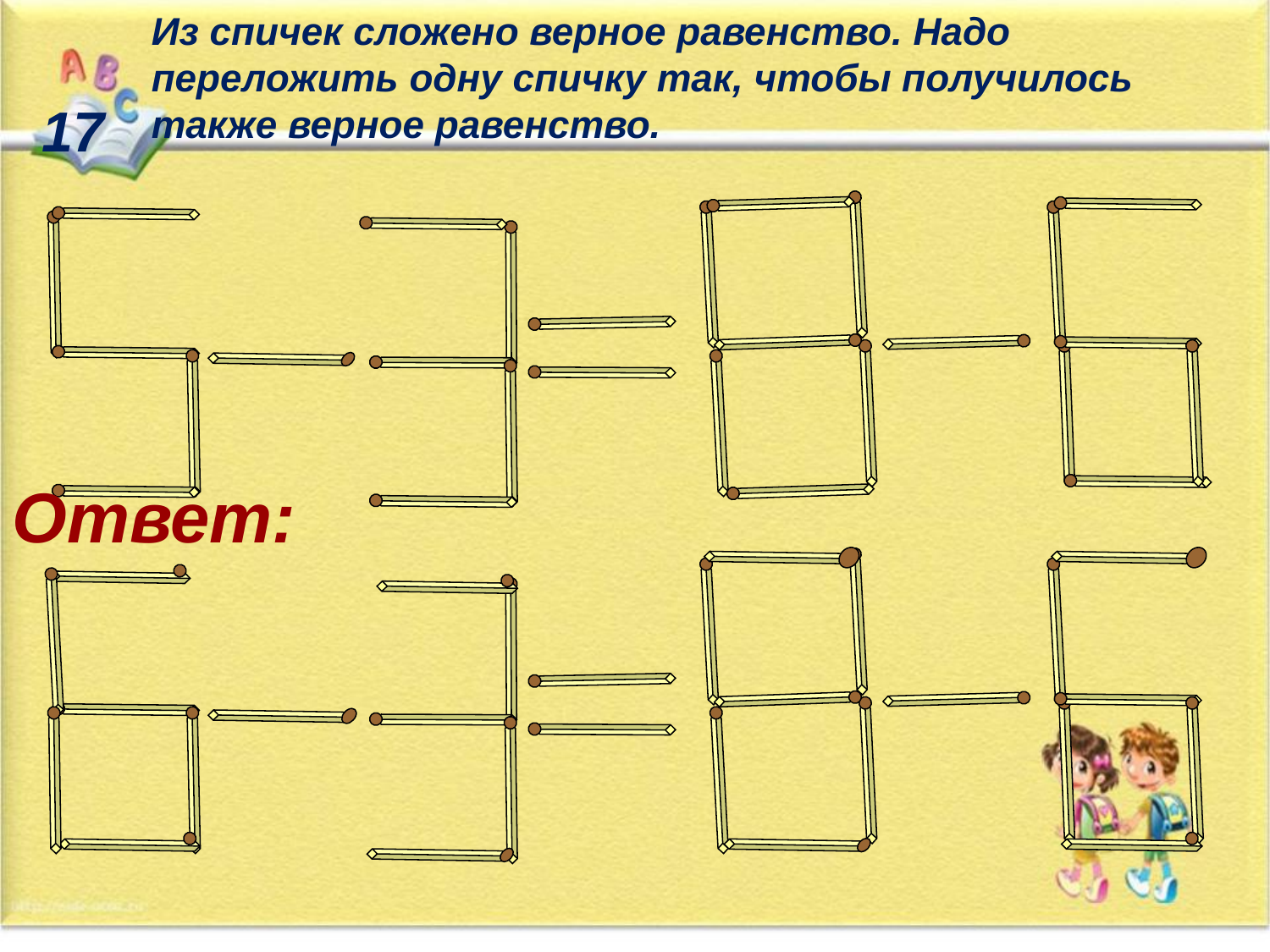

Из спичек сложено верное равенство. Надо переложить одну спичку так, чтобы получилось также верное равенство.
17

Ответ: